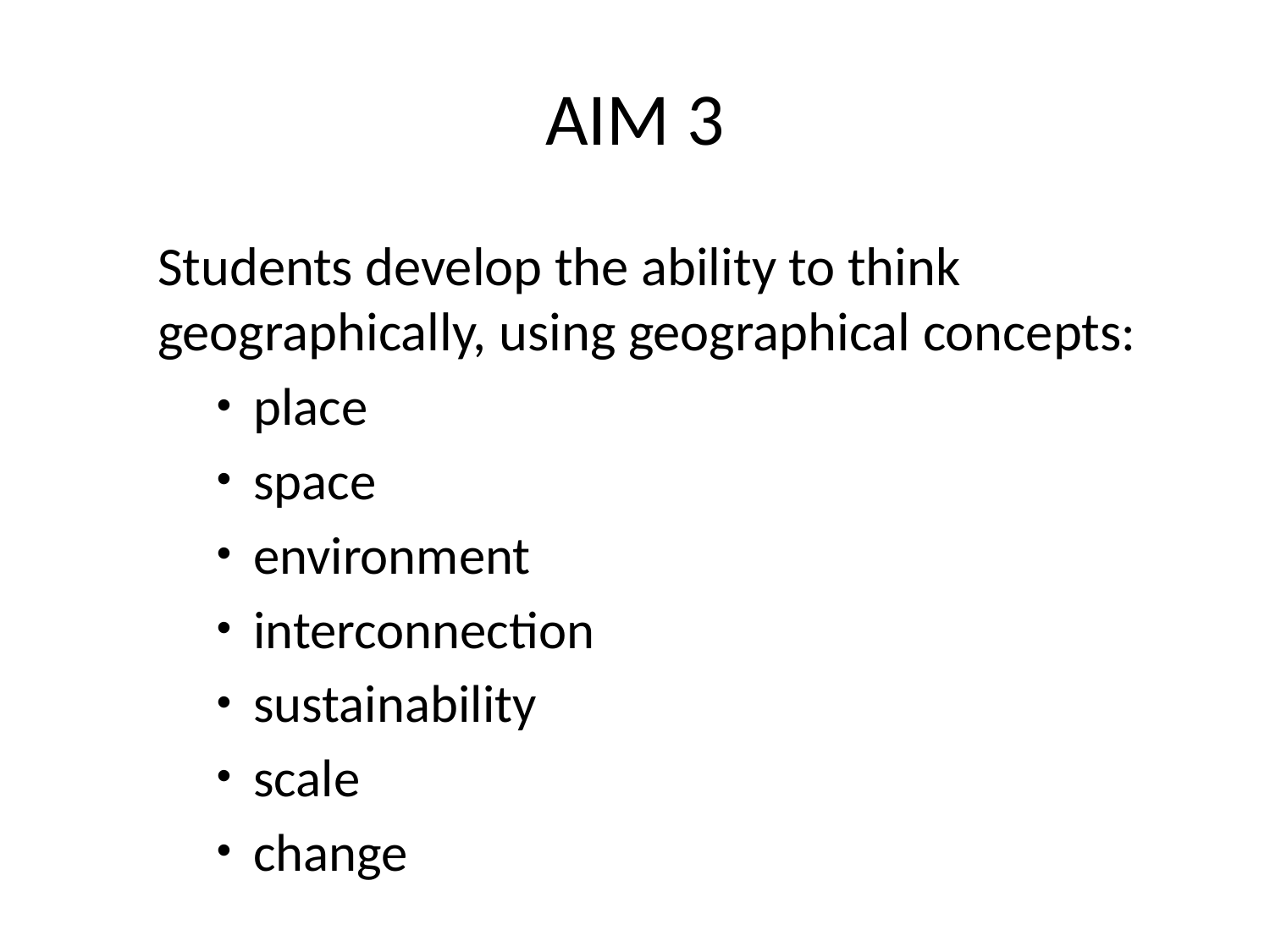

# Aim 3
Students develop the ability to think geographically, using geographical concepts:
place
space
environment
interconnection
sustainability
scale
change